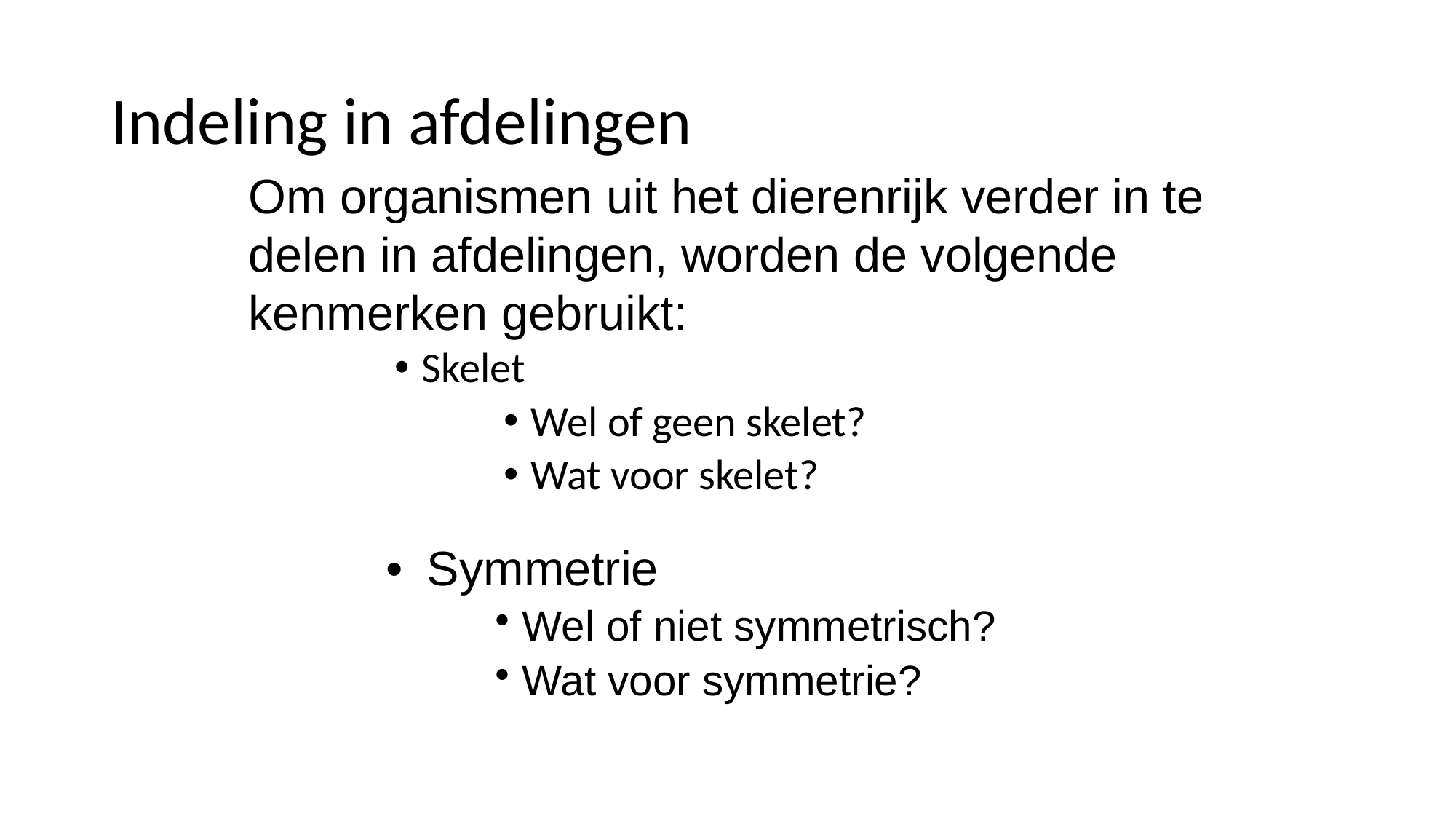

Indeling in afdelingen
Om organismen uit het dierenrijk verder in te delen in afdelingen, worden de volgende kenmerken gebruikt:

Skelet
Wel of geen skelet?
Wat voor skelet?
•	Symmetrie
Wel of niet symmetrisch?
Wat voor symmetrie?